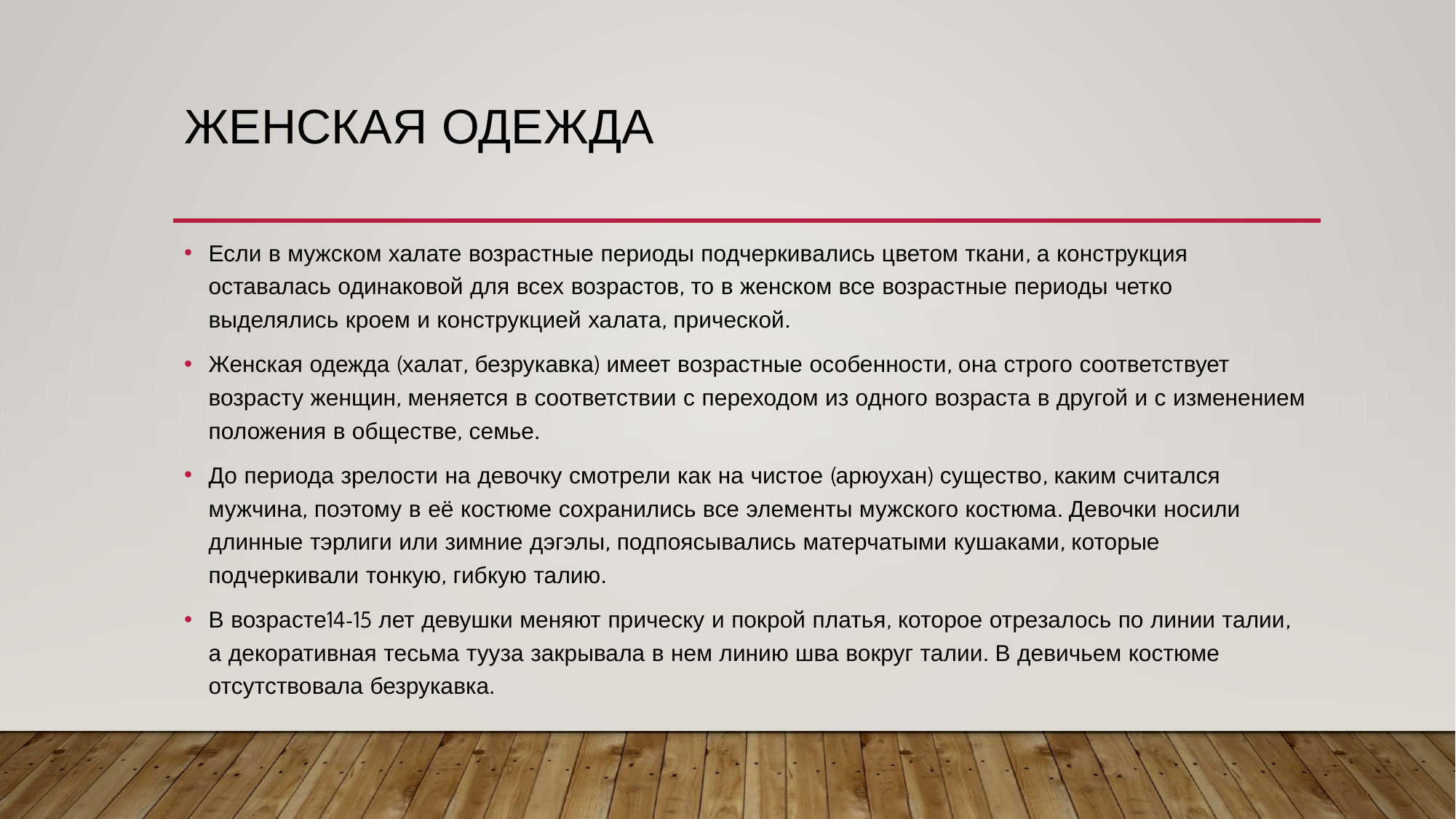

# Женская одежда
Если в мужском халате возрастные периоды подчеркивались цветом ткани, а конструкция оставалась одинаковой для всех возрастов, то в женском все возрастные периоды четко выделялись кроем и конструкцией халата, прической.
Женская одежда (халат, безрукавка) имеет возрастные особенности, она строго соответствует возрасту женщин, меняется в соответствии с переходом из одного возраста в другой и с изменением положения в обществе, семье.
До периода зрелости на девочку смотрели как на чистое (арюухан) существо, каким считался мужчина, поэтому в её костюме сохранились все элементы мужского костюма. Девочки носили длинные тэрлиги или зимние дэгэлы, подпоясывались матерчатыми кушаками, которые подчеркивали тонкую, гибкую талию.
В возрасте14-15 лет девушки меняют прическу и покрой платья, которое отрезалось по линии талии, а декоративная тесьма тууза закрывала в нем линию шва вокруг талии. В девичьем костюме отсутствовала безрукавка.